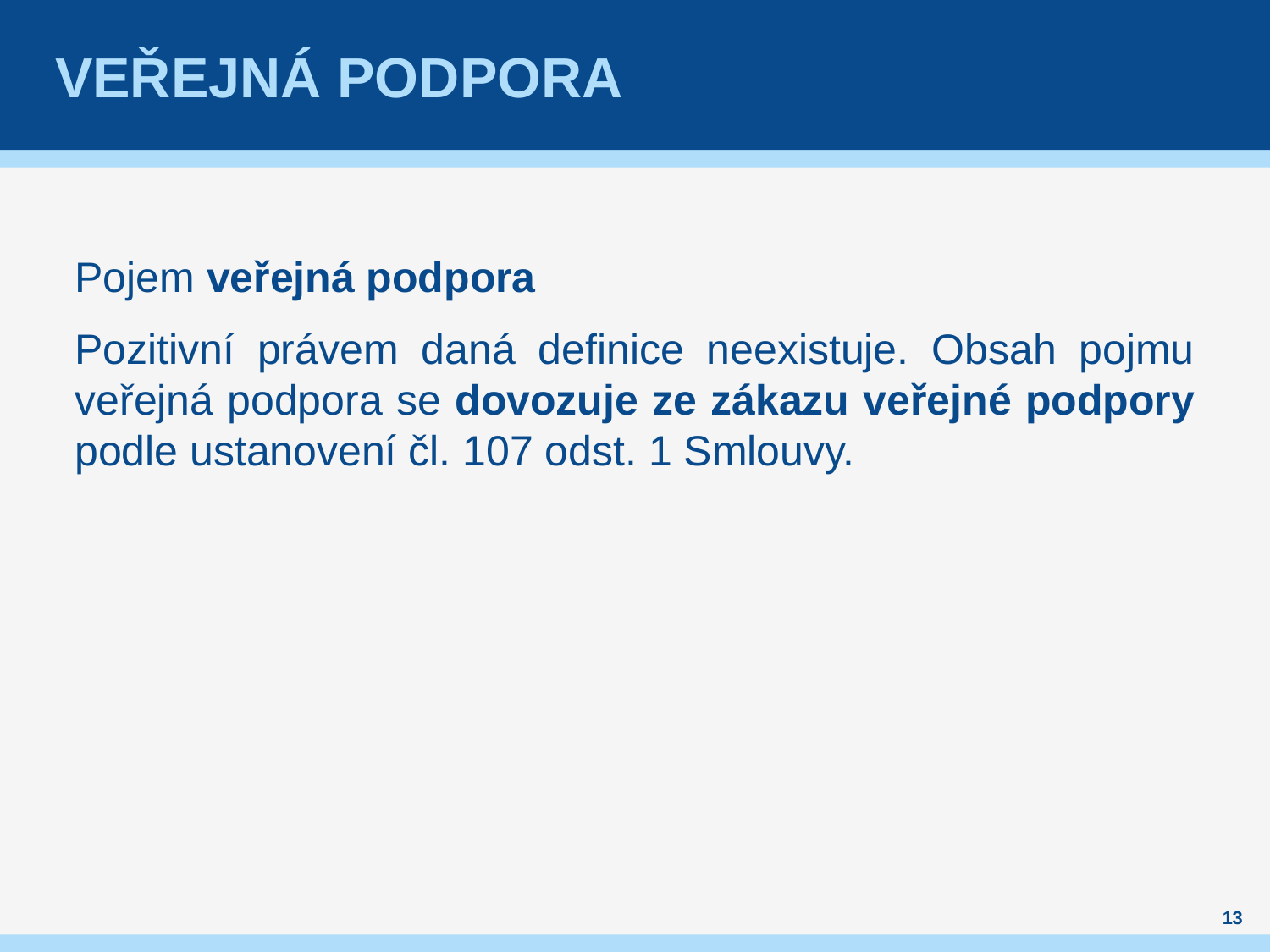

# Veřejná podpora
Pojem veřejná podpora
Pozitivní právem daná definice neexistuje. Obsah pojmu veřejná podpora se dovozuje ze zákazu veřejné podpory podle ustanovení čl. 107 odst. 1 Smlouvy.

13